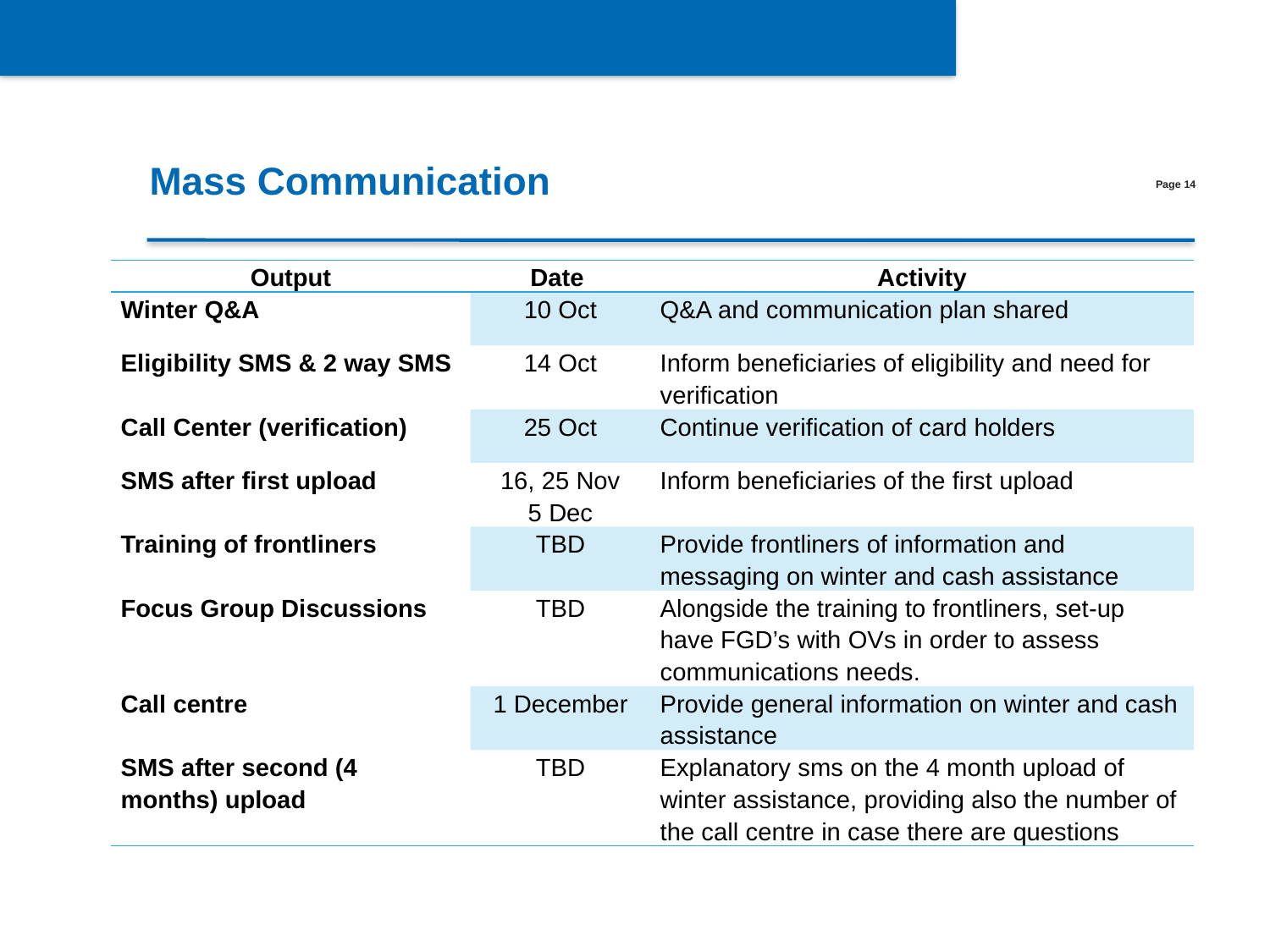

Mass Communication

| Output | Date | Activity |
| --- | --- | --- |
| Winter Q&A | 10 Oct | Q&A and communication plan shared |
| Eligibility SMS & 2 way SMS | 14 Oct | Inform beneficiaries of eligibility and need for verification |
| Call Center (verification) | 25 Oct | Continue verification of card holders |
| SMS after first upload | 16, 25 Nov 5 Dec | Inform beneficiaries of the first upload |
| Training of frontliners | TBD | Provide frontliners of information and messaging on winter and cash assistance |
| Focus Group Discussions | TBD | Alongside the training to frontliners, set-up have FGD’s with OVs in order to assess communications needs. |
| Call centre | 1 December | Provide general information on winter and cash assistance |
| SMS after second (4 months) upload | TBD | Explanatory sms on the 4 month upload of winter assistance, providing also the number of the call centre in case there are questions |